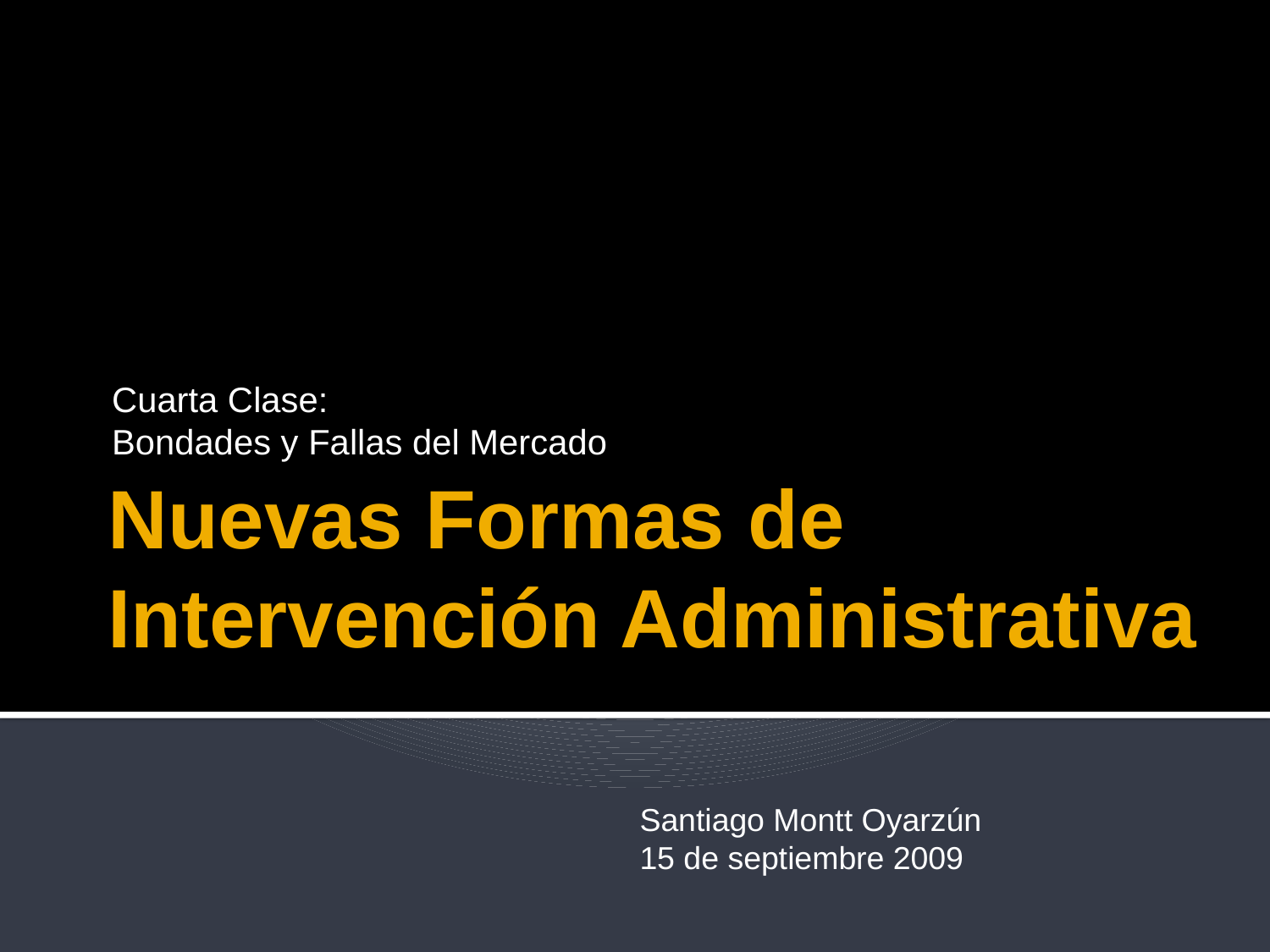

Cuarta Clase:
Bondades y Fallas del Mercado
# Nuevas Formas de Intervención Administrativa
Santiago Montt Oyarzún
15 de septiembre 2009